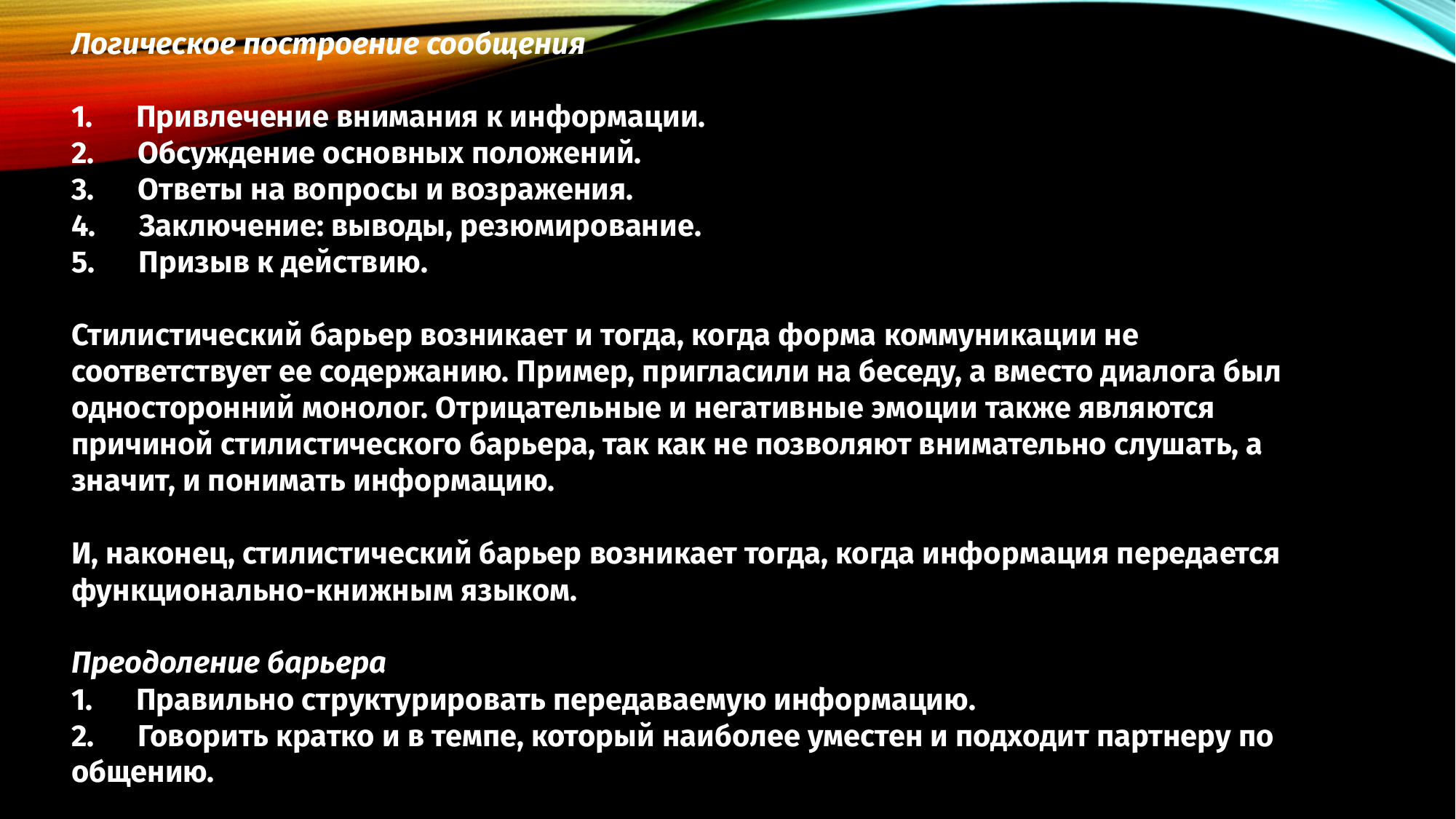

Логическое построение сообщения
1.      Привлечение внимания к информации.
2.      Обсуждение основных положений.
3.      Ответы на вопросы и возражения.
4.      Заключение: выводы, резюмирование.
5.      Призыв к действию.
Стилистический барьер возникает и тогда, когда форма коммуникации не соответствует ее содержанию. Пример, пригласили на беседу, а вместо диалога был односторонний монолог. Отрицательные и негативные эмоции также являются причиной стилистического барьера, так как не позволяют внимательно слушать, а значит, и понимать информацию.
И, наконец, стилистический барьер возникает тогда, когда информация передается функционально-книжным языком. 
Преодоление барьера 
1.      Правильно структурировать передаваемую информацию.
2.      Говорить кратко и в темпе, который наиболее уместен и подходит партнеру по общению.